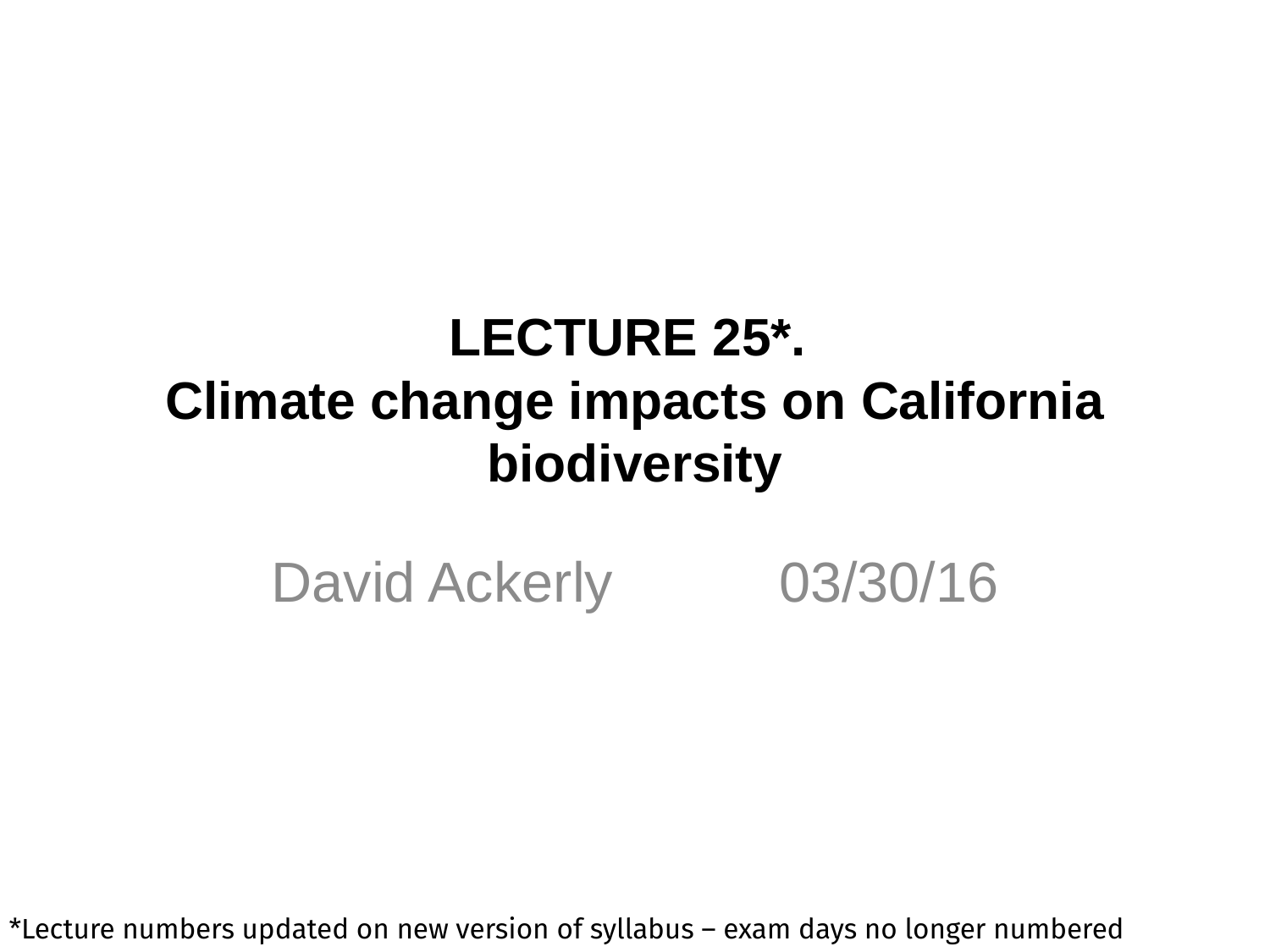

# LECTURE 25*. Climate change impacts on California biodiversity
David Ackerly		03/30/16
*Lecture numbers updated on new version of syllabus – exam days no longer numbered